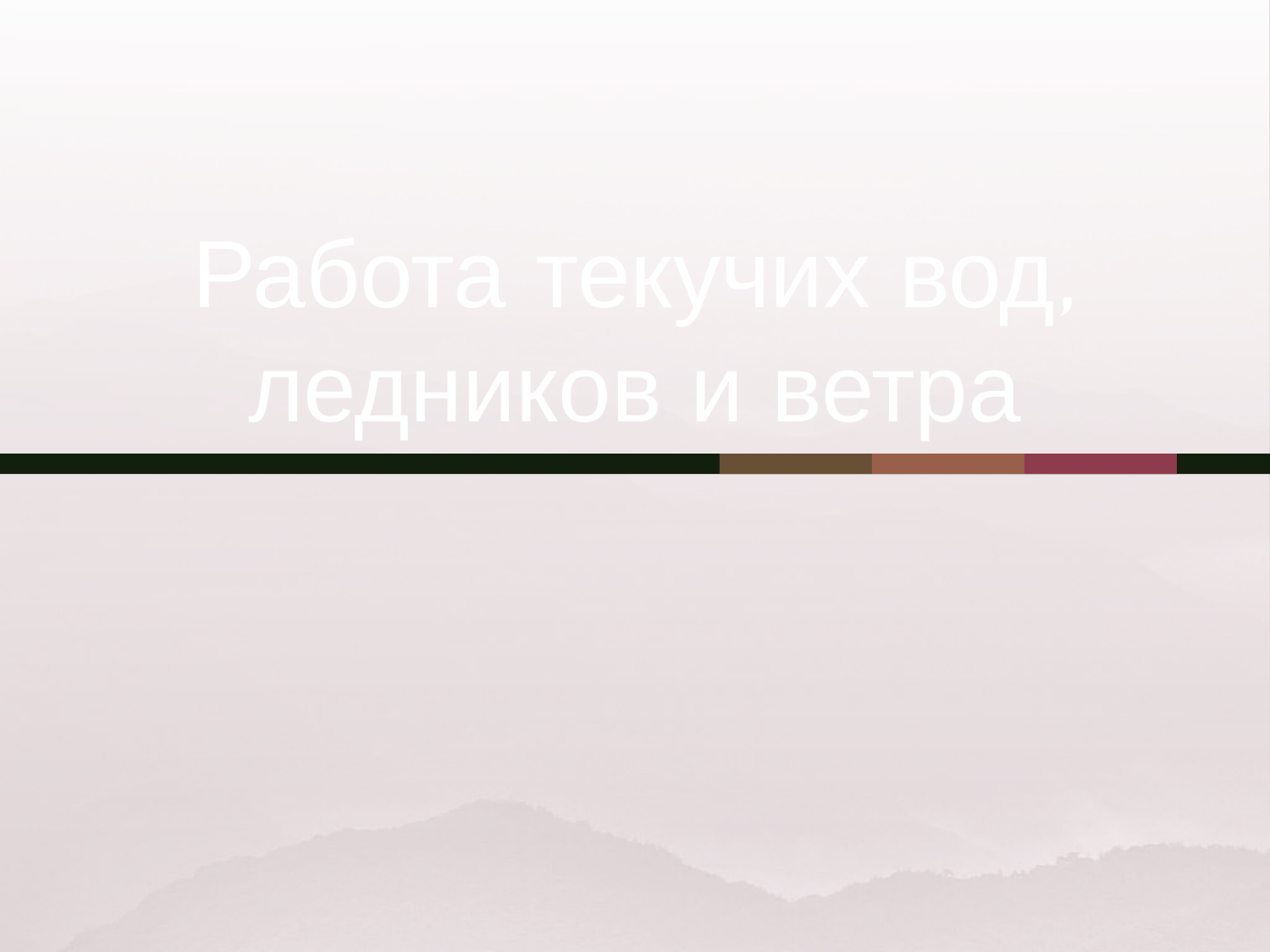

# Работа текучих вод, ледников и ветра